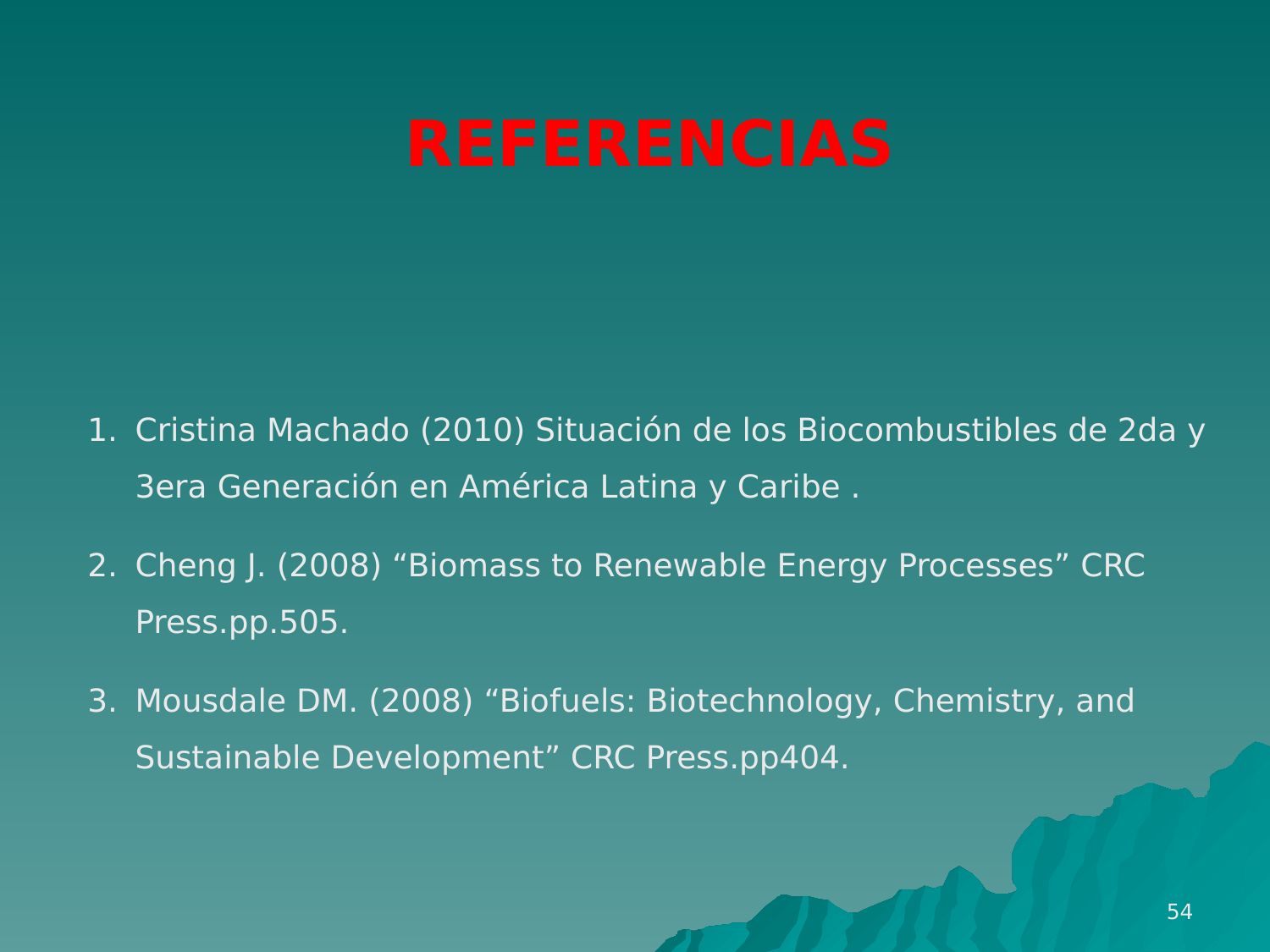

REFERENCIAS

Cristina Machado (2010) Situación de los Biocombustibles de 2da y 3era Generación en América Latina y Caribe .
Cheng J. (2008) “Biomass to Renewable Energy Processes” CRC Press.pp.505.
Mousdale DM. (2008) “Biofuels: Biotechnology, Chemistry, and Sustainable Development” CRC Press.pp404.
54